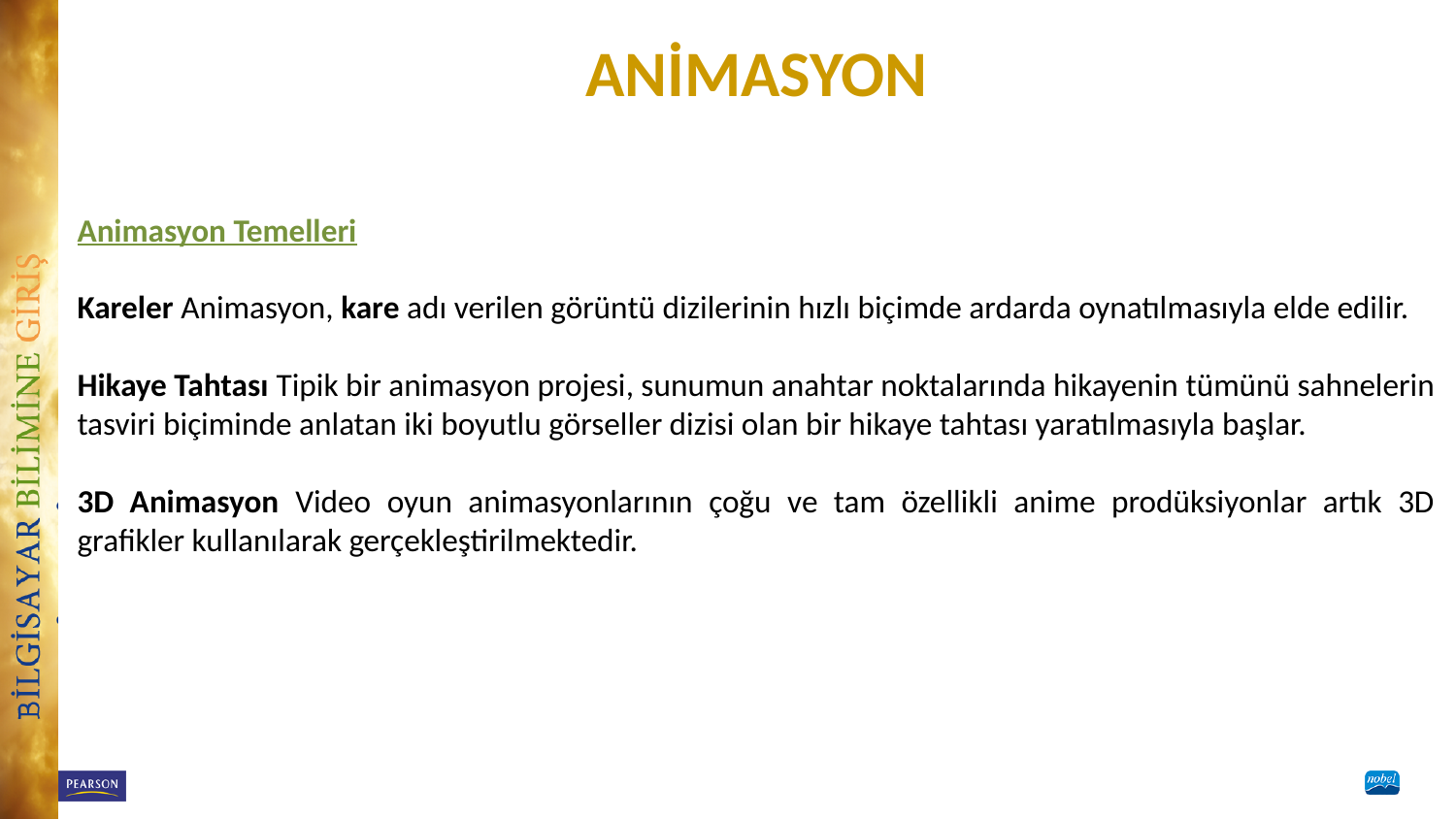

# ANİMASYON
Animasyon Temelleri

Kareler Animasyon, kare adı verilen görüntü dizilerinin hızlı biçimde ardarda oynatılmasıyla elde edilir.

Hikaye Tahtası Tipik bir animasyon projesi, sunumun anahtar noktalarında hikayenin tümünü sahnelerin tasviri biçiminde anlatan iki boyutlu görseller dizisi olan bir hikaye tahtası yaratılmasıyla başlar.

3D Animasyon Video oyun animasyonlarının çoğu ve tam özellikli anime prodüksiyonlar artık 3D grafikler kullanılarak gerçekleştirilmektedir.